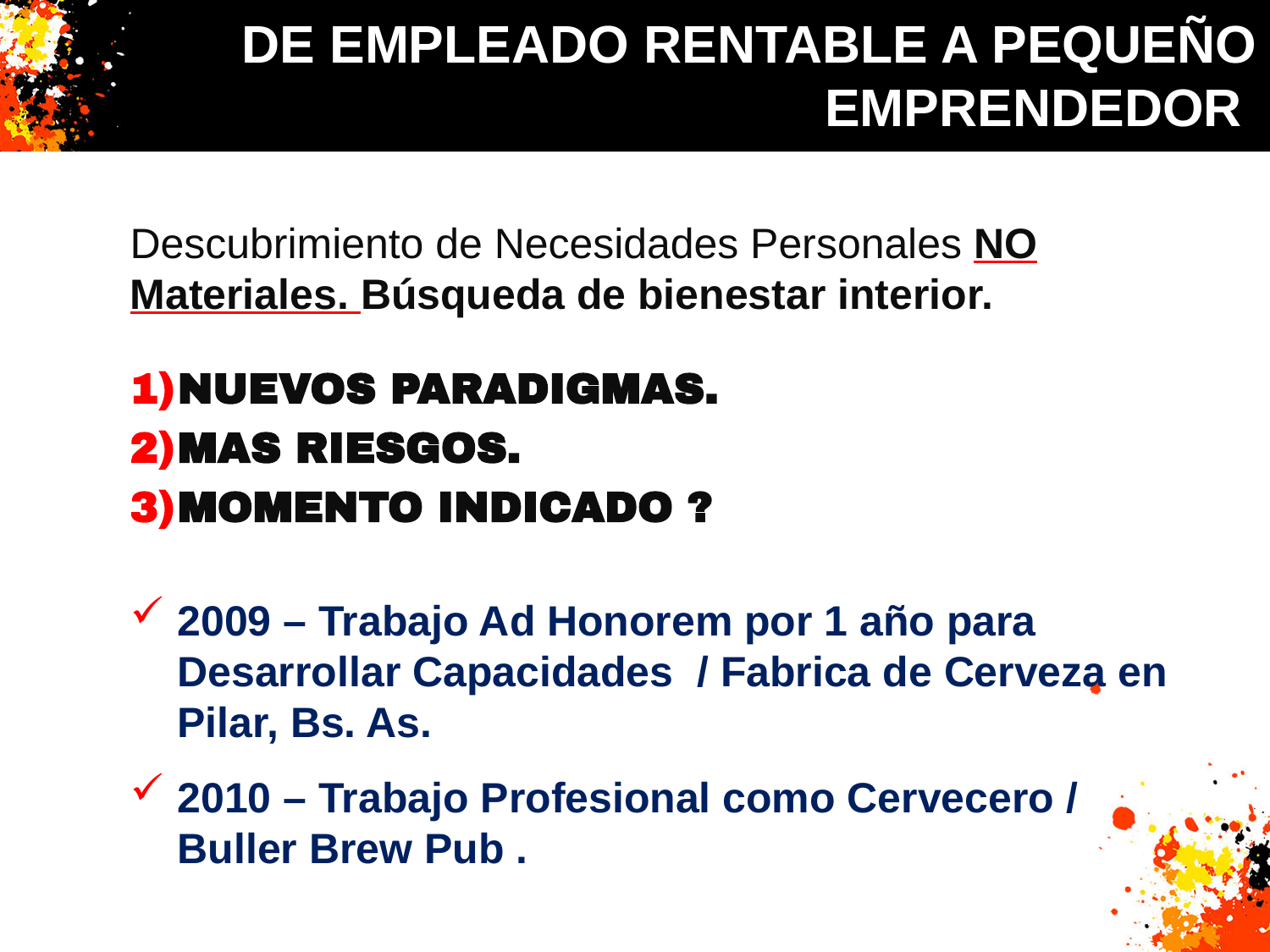

# DE EMPLEADO RENTABLE A PEQUEÑO EMPRENDEDOR

Descubrimiento de Necesidades Personales NO Materiales. Búsqueda de bienestar interior.

NUEVOS PARADIGMAS.
MAS RIESGOS.
MOMENTO INDICADO ?

2009 – Trabajo Ad Honorem por 1 año para Desarrollar Capacidades  / Fabrica de Cerveza en Pilar, Bs. As.

2010 – Trabajo Profesional como Cervecero / Buller Brew Pub .